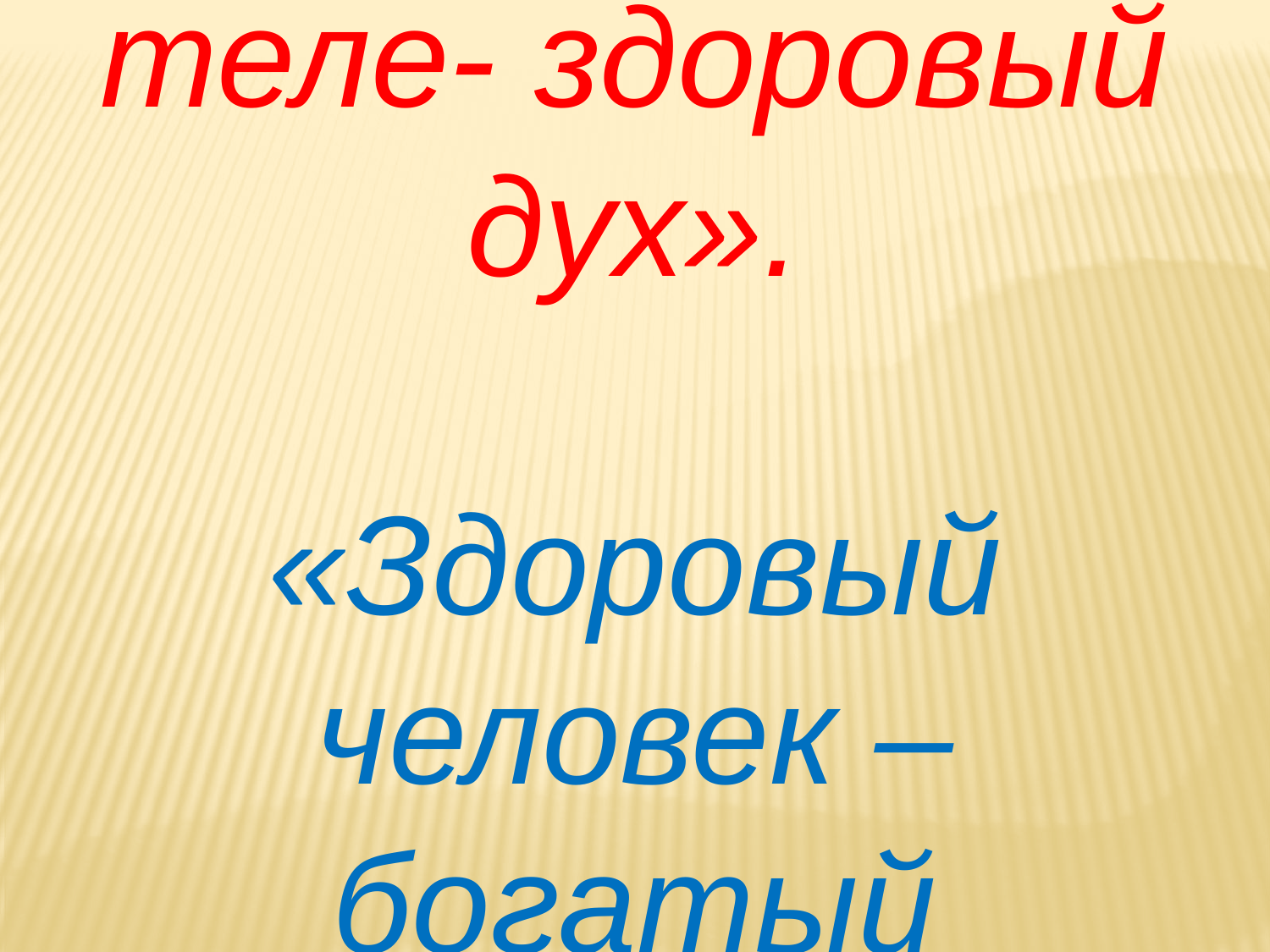

«В здоровом теле- здоровый дух».

«Здоровый человек – богатый человек».